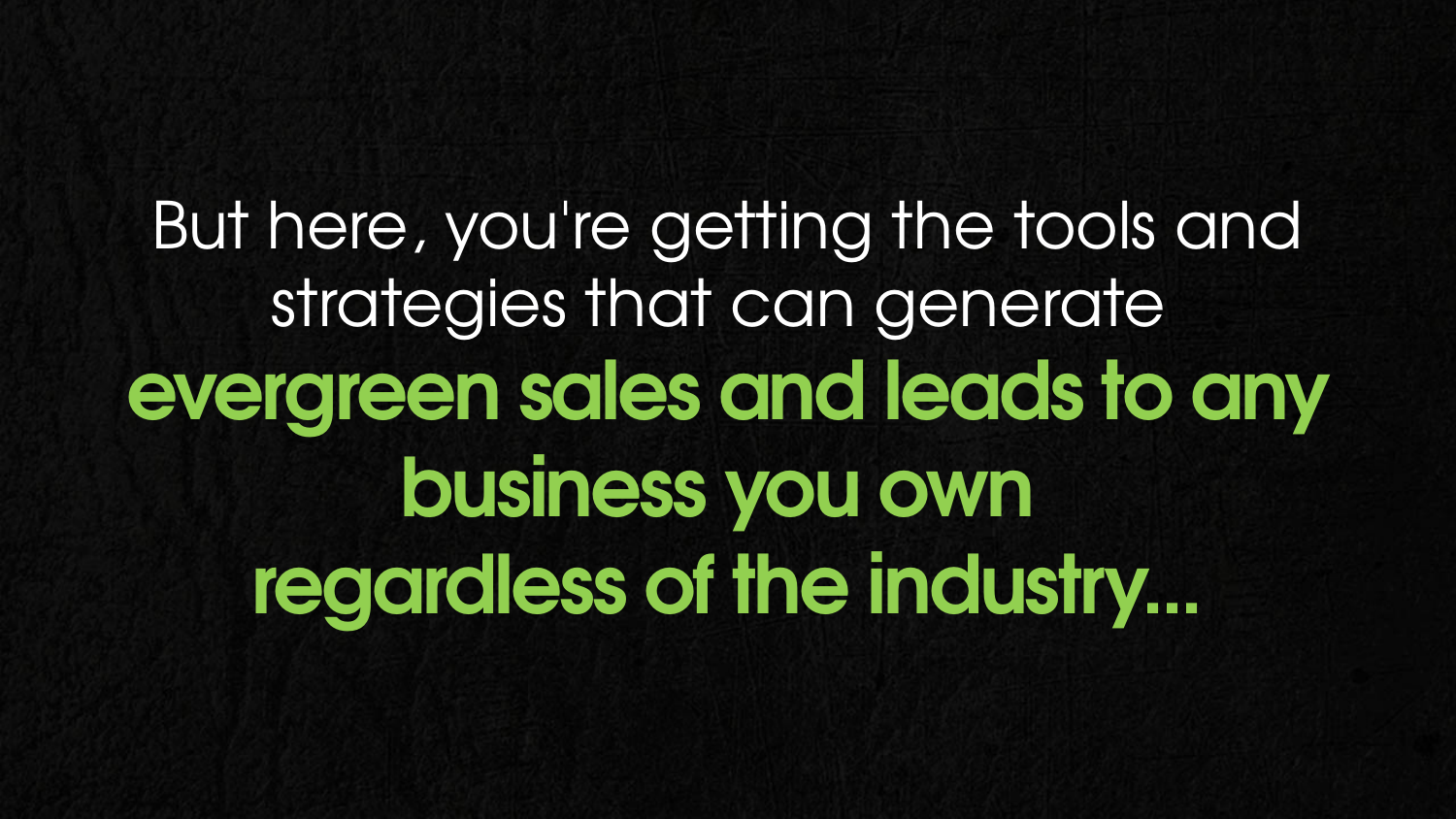

But here, you're getting the tools and strategies that can generate
evergreen sales and leads to any business you own
regardless of the industry...